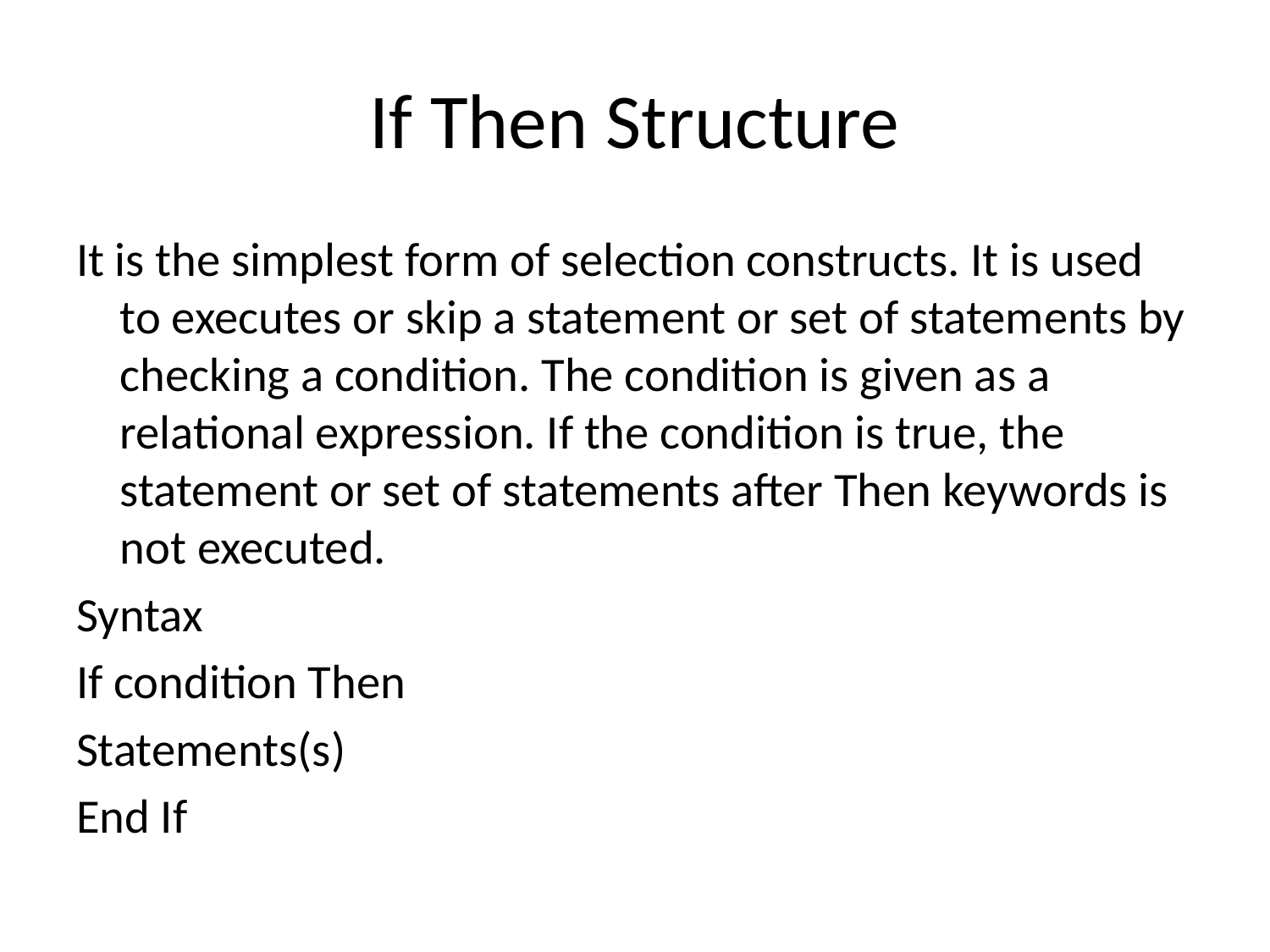

# If Then Structure
It is the simplest form of selection constructs. It is used to executes or skip a statement or set of statements by checking a condition. The condition is given as a relational expression. If the condition is true, the statement or set of statements after Then keywords is not executed.
Syntax
If condition Then
Statements(s)
End If